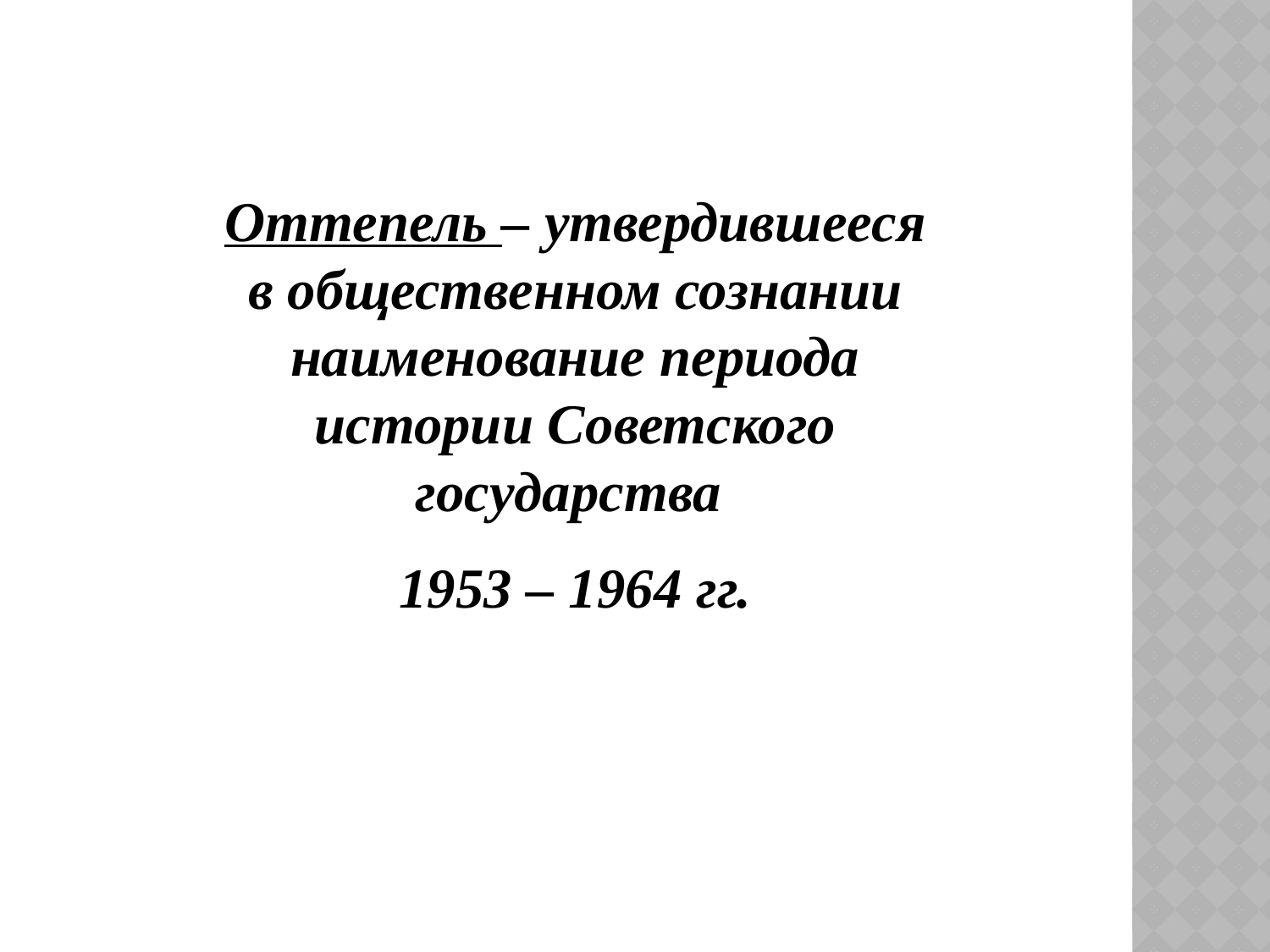

Оттепель – утвердившееся в общественном сознании наименование периода истории Советского государства
1953 – 1964 гг.